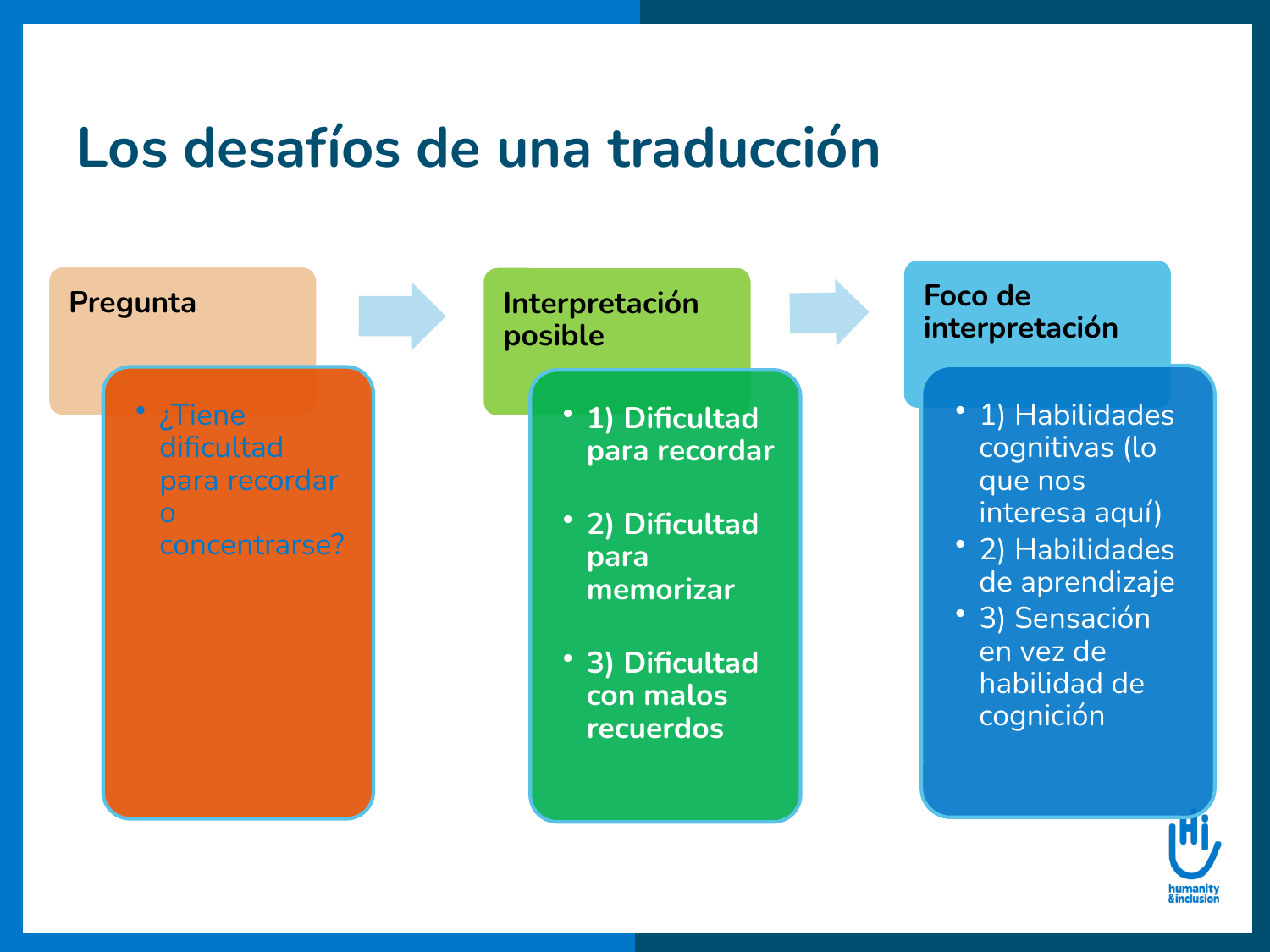

# Los desafíos de una traducción
Pregunta
¿Tiene dificultad para recordar o concentrarse?

Interpretación posible
1) Dificultad para recordar

2) Dificultad para memorizar

3) Dificultad con malos recuerdos

Foco de interpretación
1) Habilidades cognitivas (lo que nos interesa aquí)
2) Habilidades de aprendizaje
3) Sensación en vez de habilidad de cognición